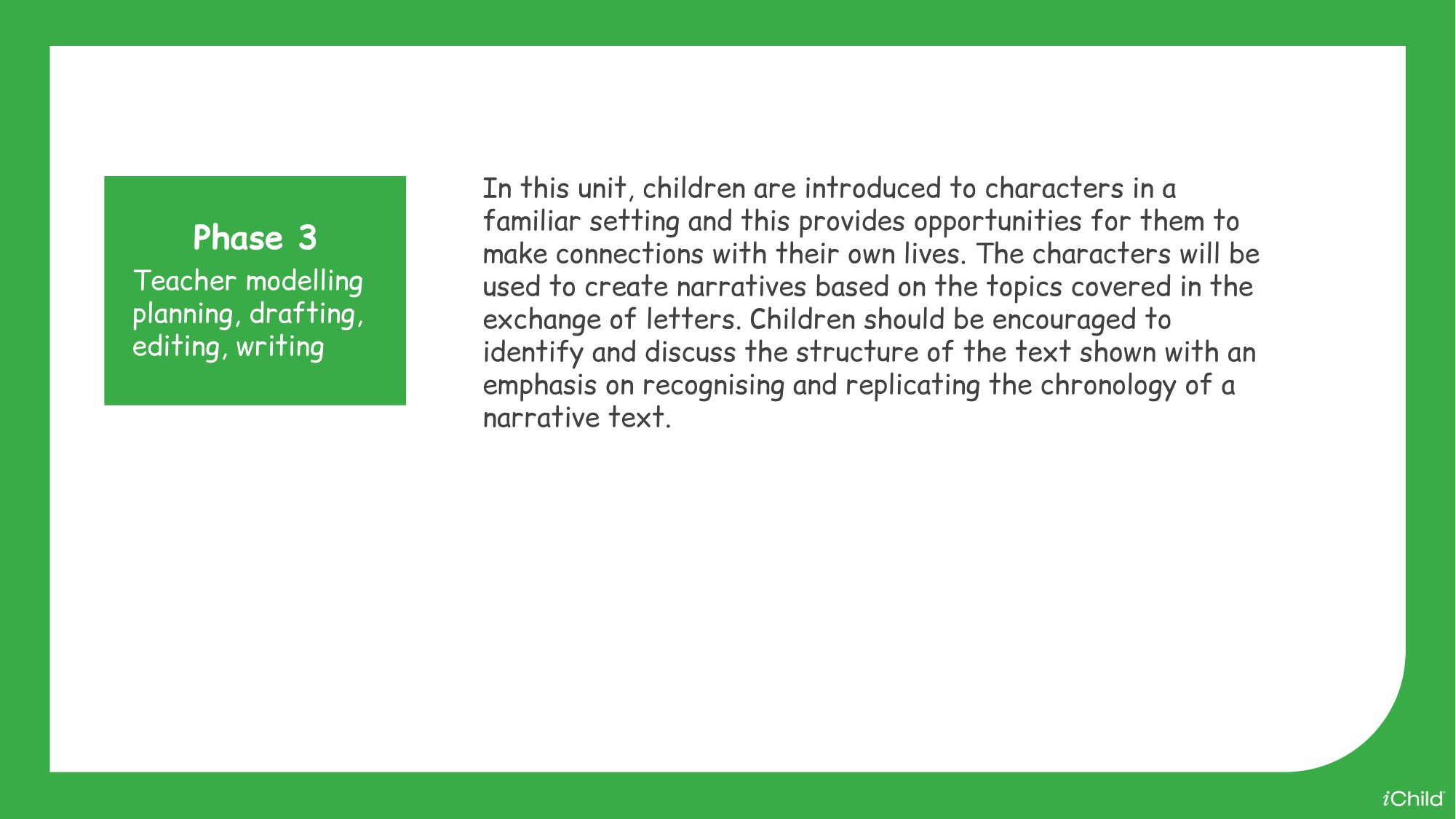

In this unit, children are introduced to characters in a familiar setting and this provides opportunities for them to make connections with their own lives. The characters will be used to create narratives based on the topics covered in the exchange of letters. Children should be encouraged to identify and discuss the structure of the text shown with an emphasis on recognising and replicating the chronology of a narrative text.
Phase 3
Teacher modelling
planning, drafting, editing, writing